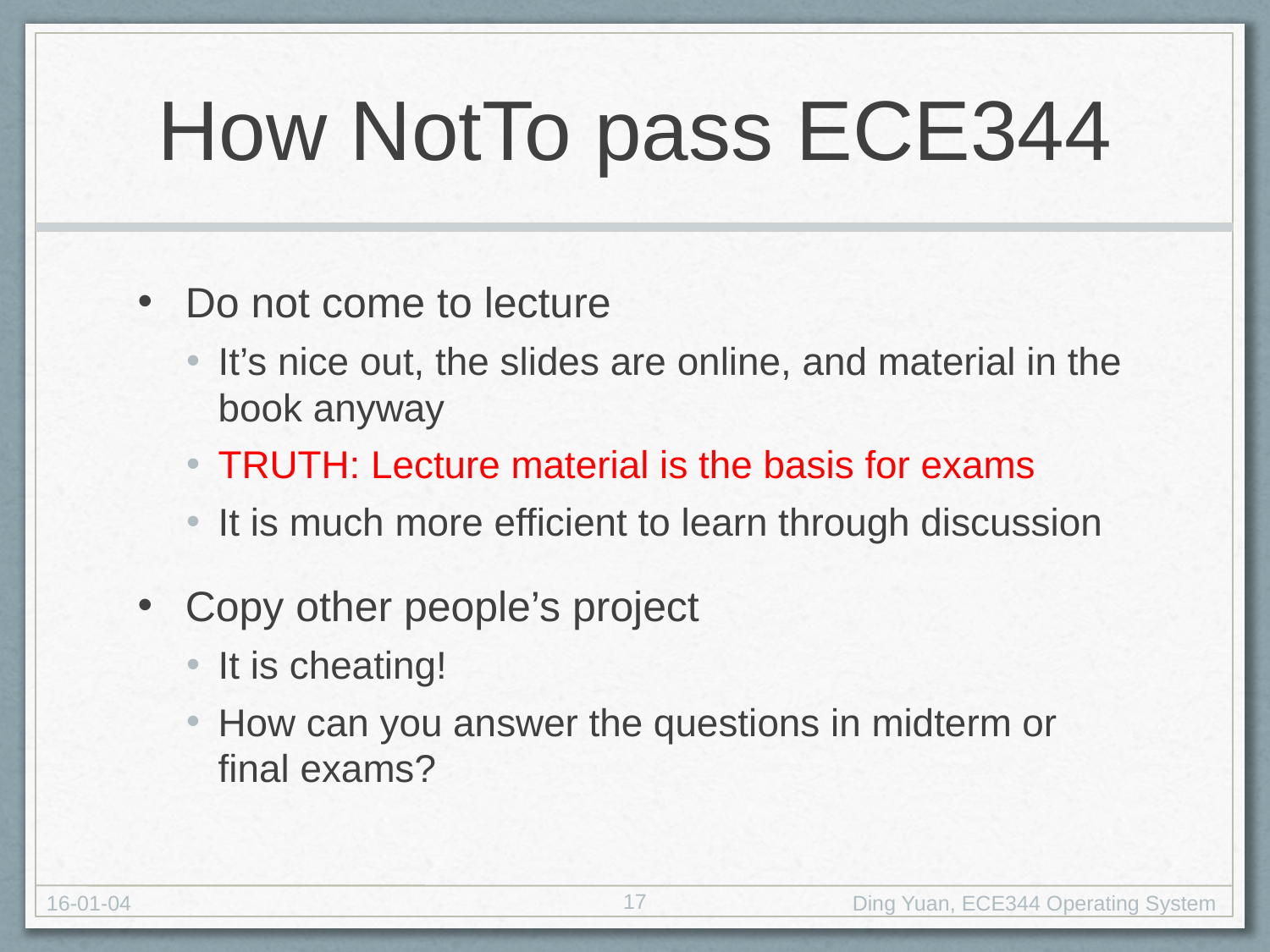

# How NotTo pass ECE344
Do not come to lecture
It’s nice out, the slides are online, and material in the book anyway
TRUTH: Lecture material is the basis for exams
It is much more efficient to learn through discussion
Copy other people’s project
It is cheating!
How can you answer the questions in midterm or final exams?
17
16-01-04
Ding Yuan, ECE344 Operating System